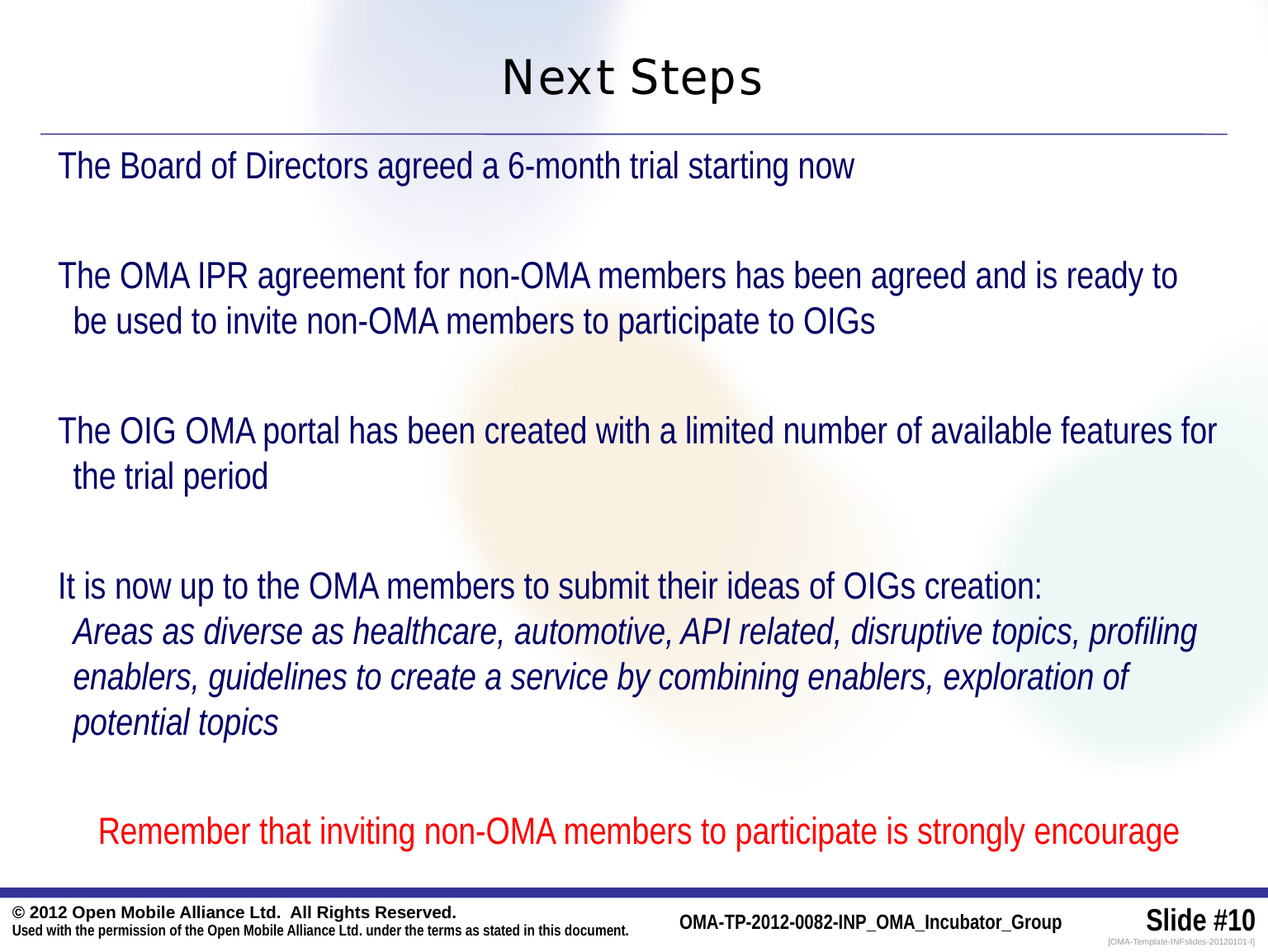

# Next Steps
The Board of Directors agreed a 6-month trial starting now

The OMA IPR agreement for non-OMA members has been agreed and is ready to be used to invite non-OMA members to participate to OIGs

The OIG OMA portal has been created with a limited number of available features for the trial period

It is now up to the OMA members to submit their ideas of OIGs creation:
Areas as diverse as healthcare, automotive, API related, disruptive topics, profiling enablers, guidelines to create a service by combining enablers, exploration of potential topics

Remember that inviting non-OMA members to participate is strongly encourage